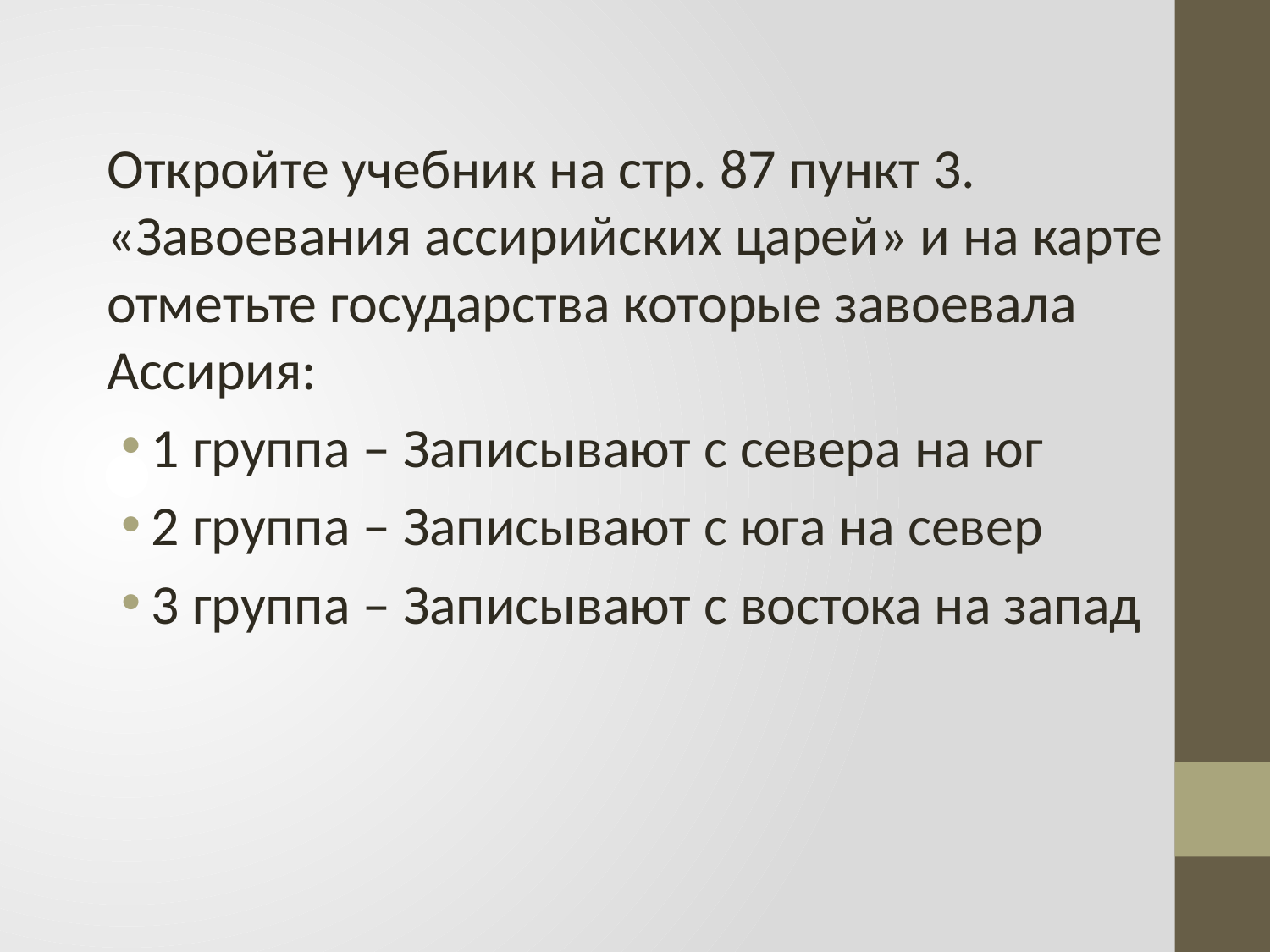

Откройте учебник на стр. 87 пункт 3. «Завоевания ассирийских царей» и на карте отметьте государства которые завоевала Ассирия:
1 группа – Записывают с севера на юг
2 группа – Записывают с юга на север
3 группа – Записывают с востока на запад